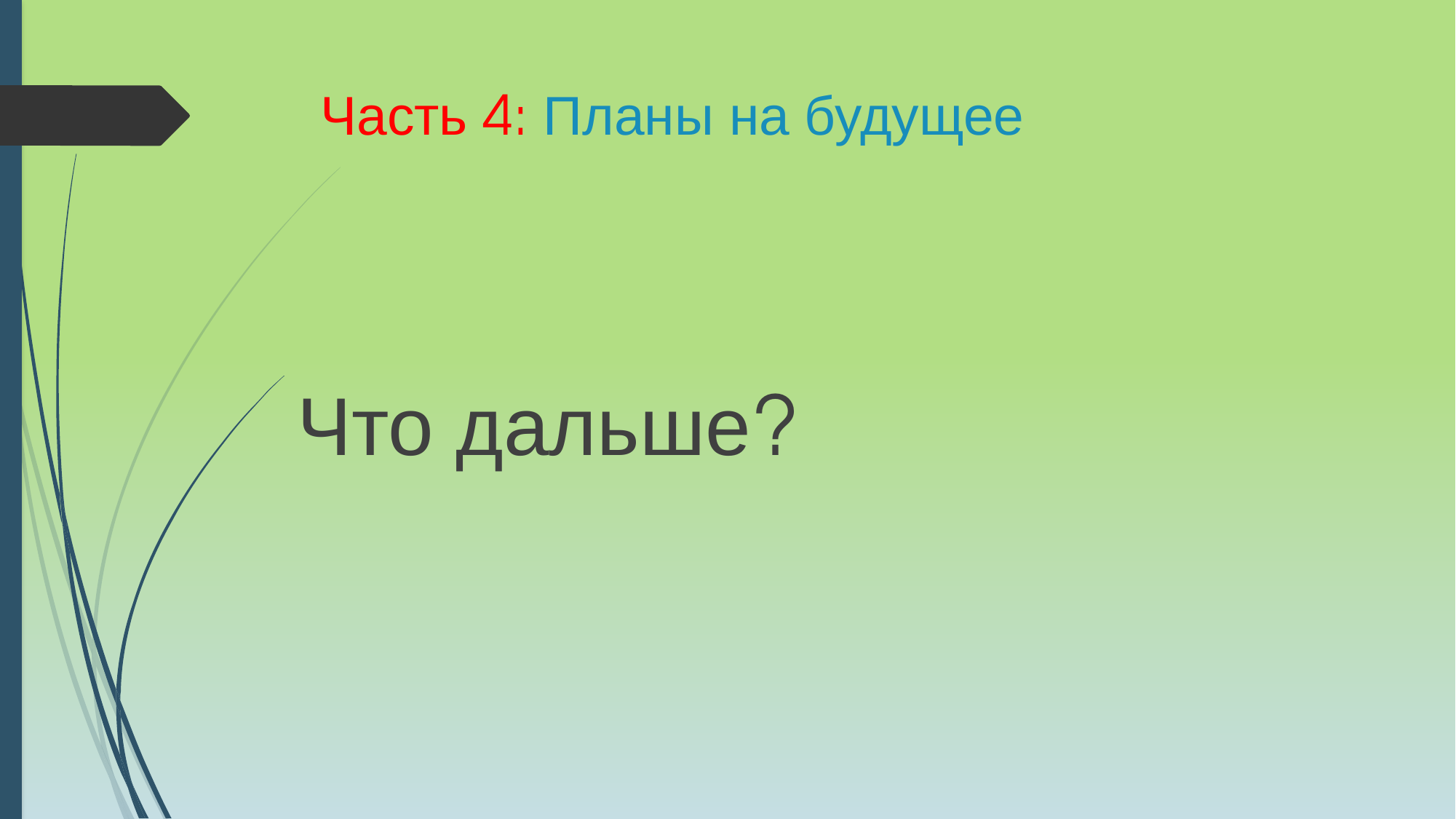

# Часть 4: Планы на будущее
Что дальше?